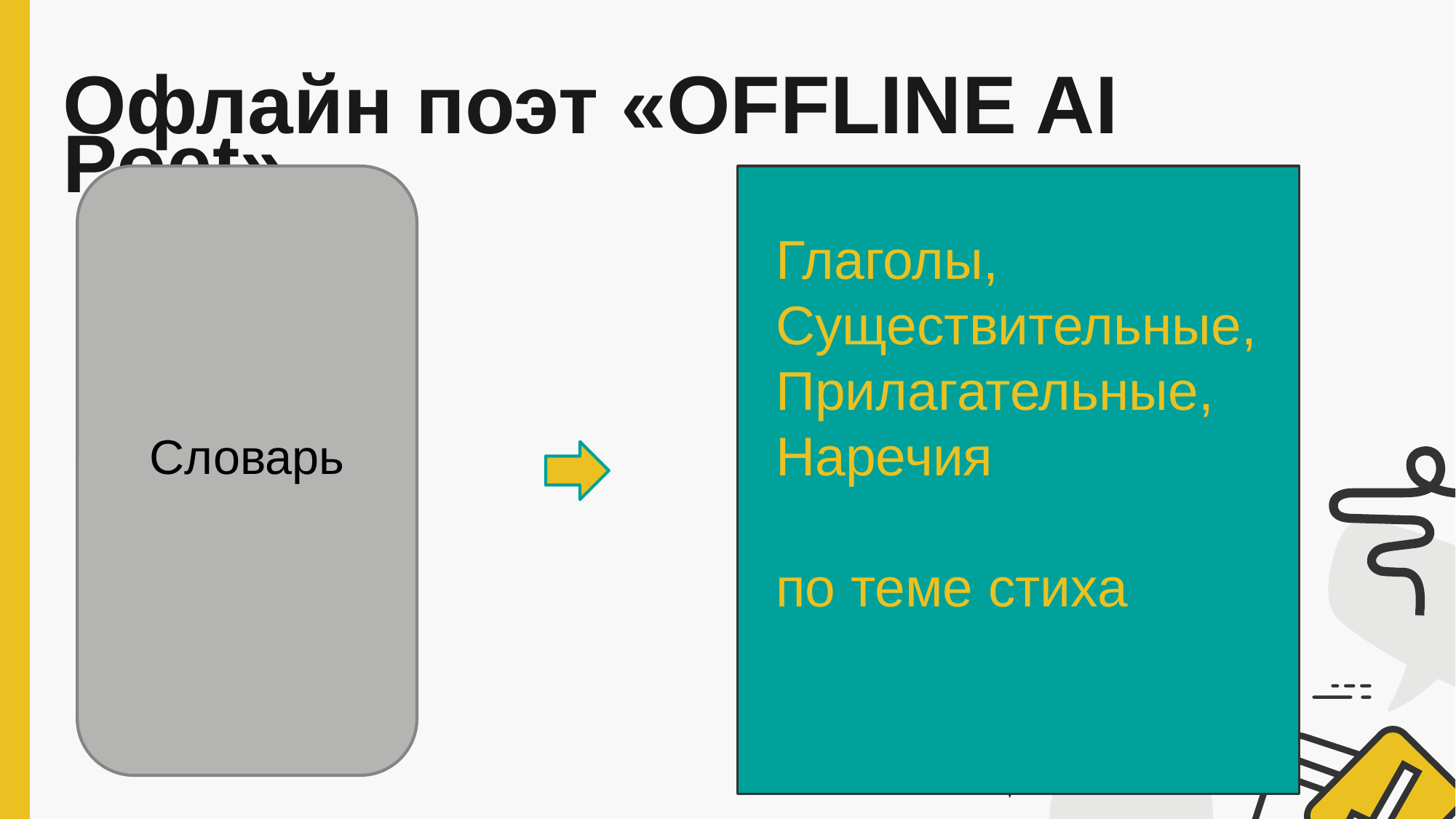

Офлайн поэт «OFFLINE AI Poet»

Словарь

Глаголы,
Существительные,
Прилагательные,
Наречия

по теме стиха